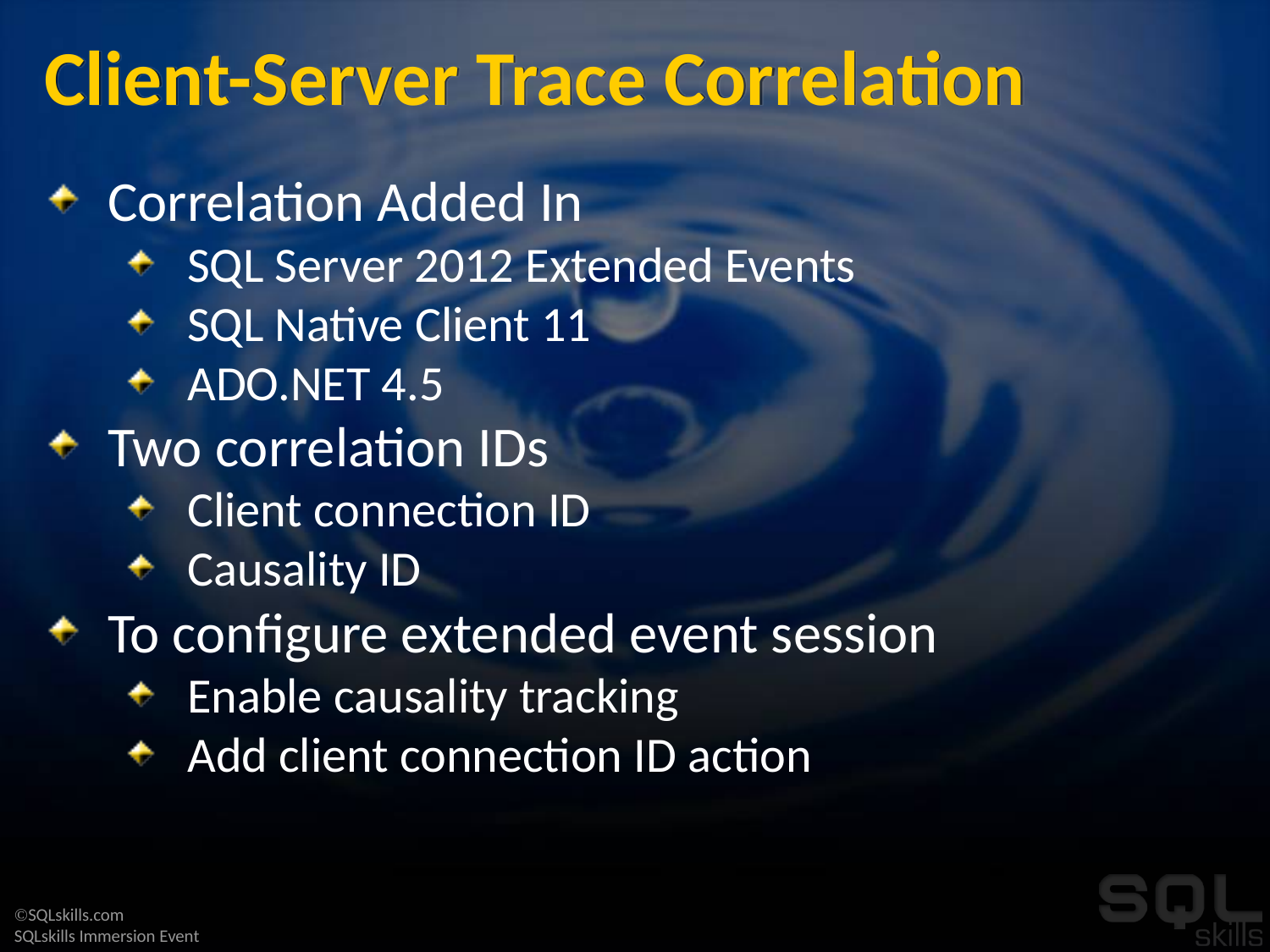

# Client-Server Trace Correlation
Correlation Added In
SQL Server 2012 Extended Events
SQL Native Client 11
ADO.NET 4.5
Two correlation IDs
Client connection ID
Causality ID
To configure extended event session
Enable causality tracking
Add client connection ID action